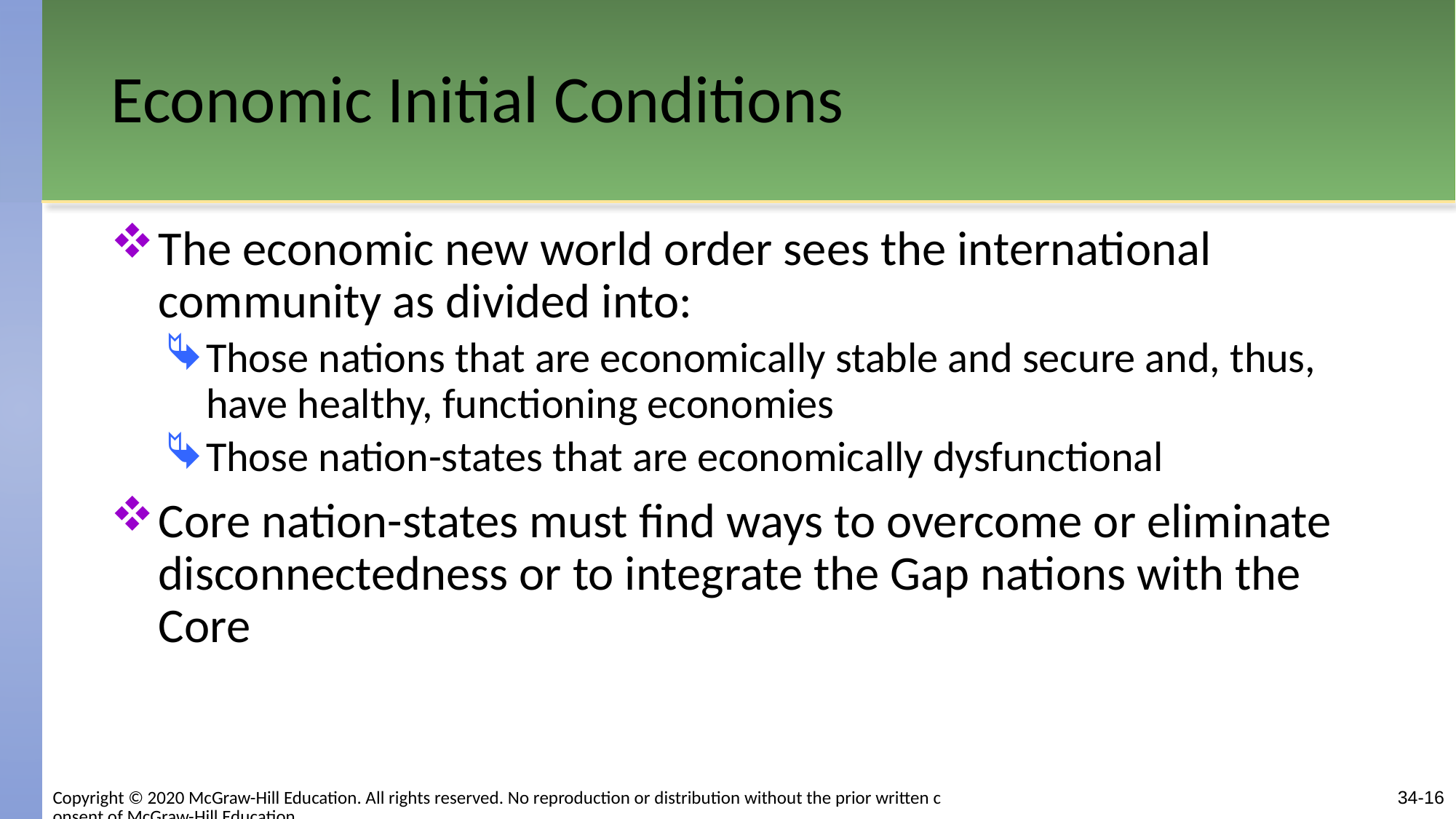

# Economic Initial Conditions
The economic new world order sees the international community as divided into:
Those nations that are economically stable and secure and, thus, have healthy, functioning economies
Those nation-states that are economically dysfunctional
Core nation-states must find ways to overcome or eliminate disconnectedness or to integrate the Gap nations with the Core
Copyright © 2020 McGraw-Hill Education. All rights reserved. No reproduction or distribution without the prior written consent of McGraw-Hill Education.
34-16